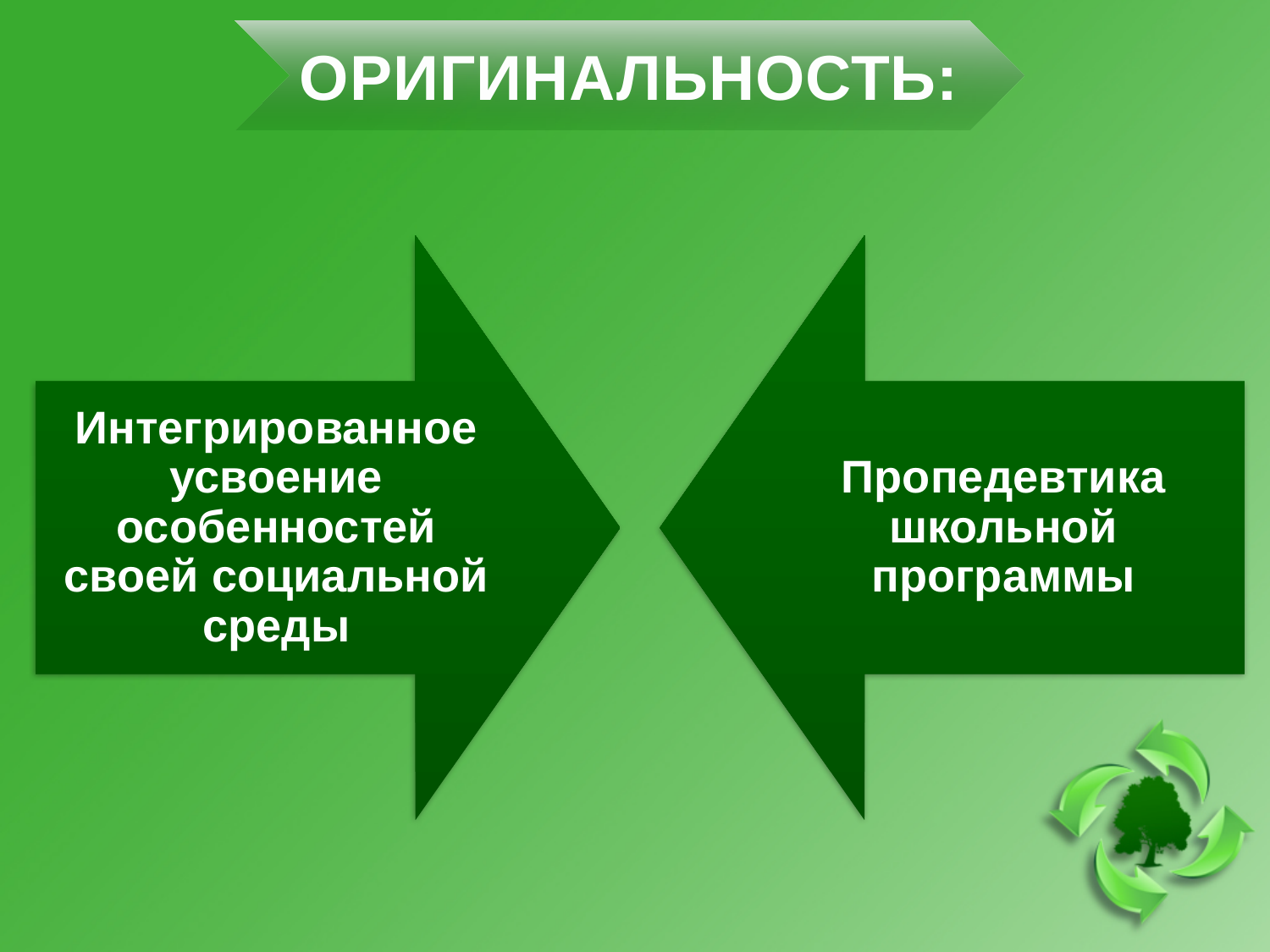

ОРИГИНАЛЬНОСТЬ:
Интегрированное усвоение особенностей своей социальной среды
Пропедевтика школьной программы